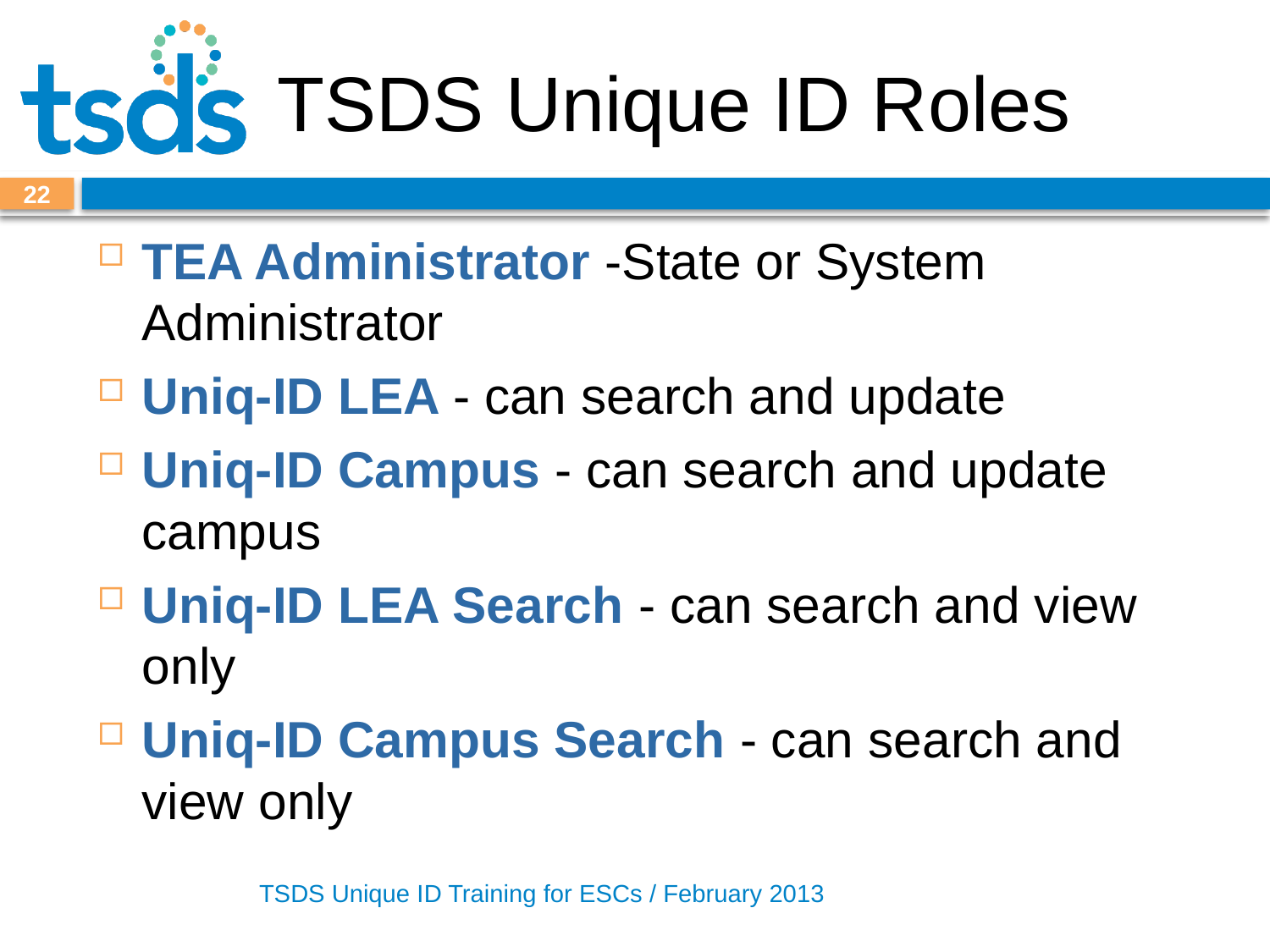

# TSDS Unique ID Roles
22
TEA Administrator -State or System Administrator
Uniq-ID LEA - can search and update
Uniq-ID Campus - can search and update campus
Uniq-ID LEA Search - can search and view only
Uniq-ID Campus Search - can search and view only

TSDS Unique ID Training for ESCs / February 2013